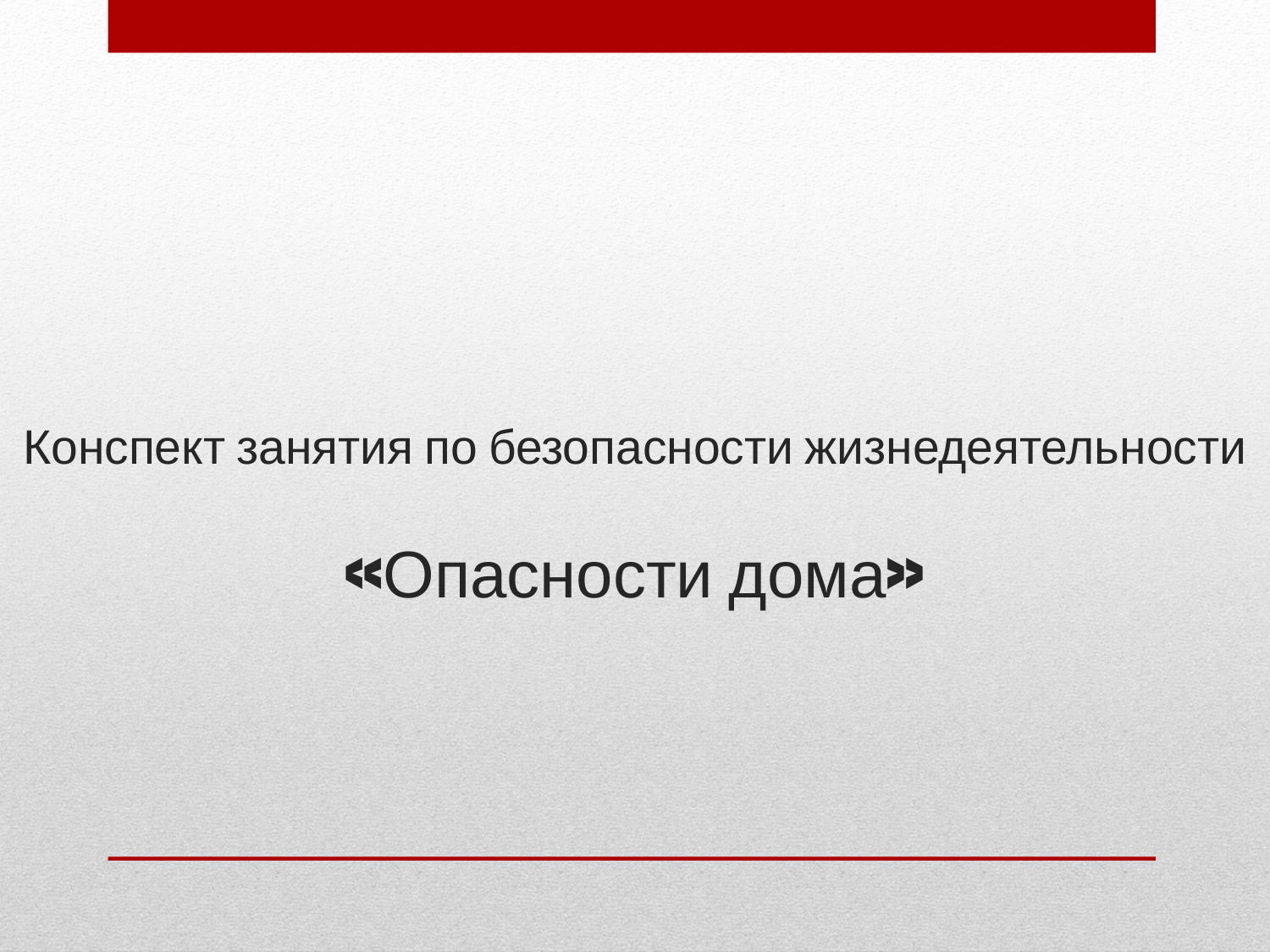

Конспект занятия по безопасности жизнедеятельности
«Опасности дома»